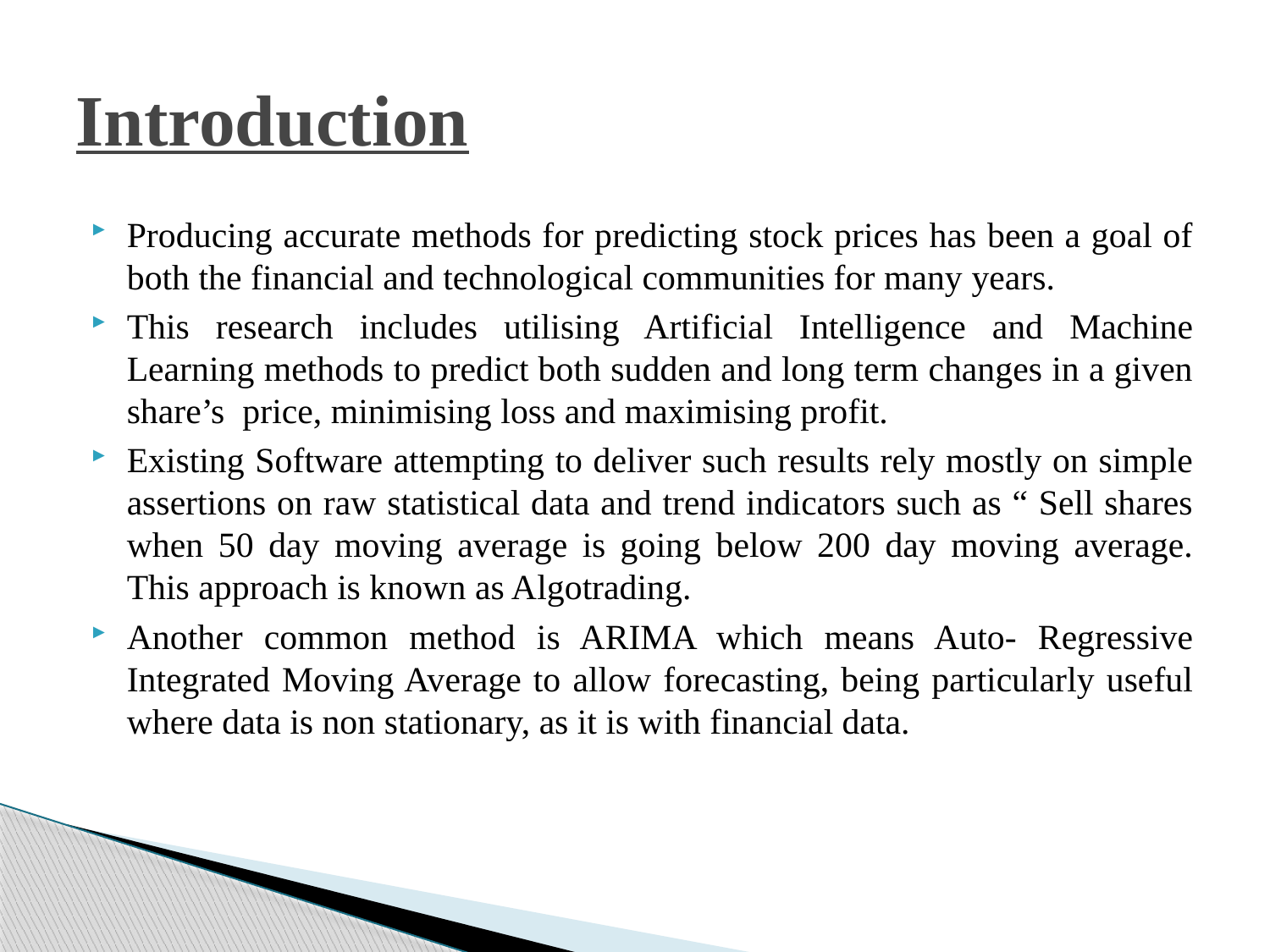

# Introduction
Producing accurate methods for predicting stock prices has been a goal of both the financial and technological communities for many years.
This research includes utilising Artificial Intelligence and Machine Learning methods to predict both sudden and long term changes in a given share’s  price, minimising loss and maximising profit.
Existing Software attempting to deliver such results rely mostly on simple assertions on raw statistical data and trend indicators such as “ Sell shares when 50 day moving average is going below 200 day moving average. This approach is known as Algotrading.
Another common method is ARIMA which means Auto- Regressive Integrated Moving Average to allow forecasting, being particularly useful where data is non stationary, as it is with financial data.